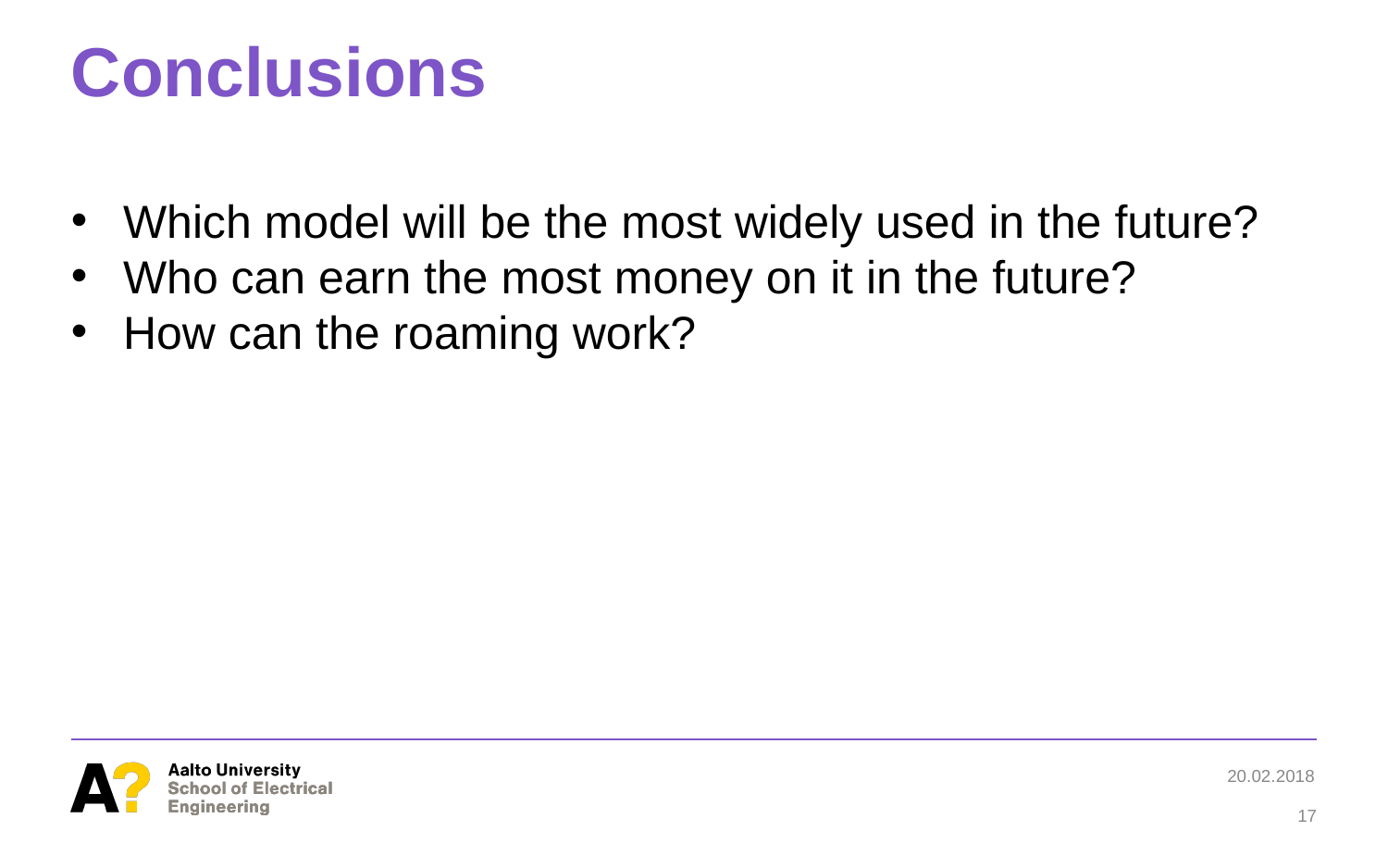

# Conclusions
Which model will be the most widely used in the future?
Who can earn the most money on it in the future?
How can the roaming work?

20.02.2018
17